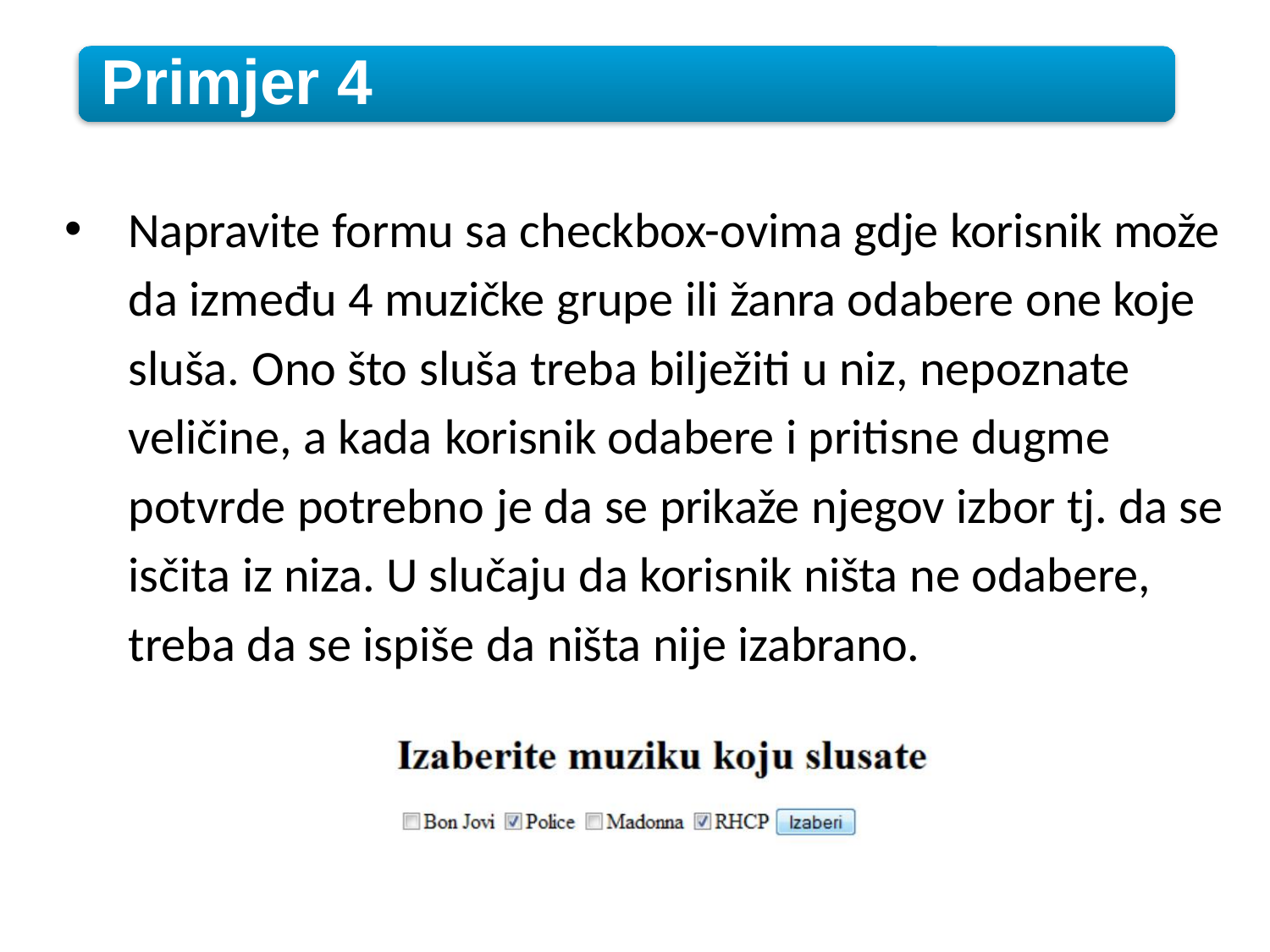

Primjer 4
Napravite formu sa checkbox-ovima gdje korisnik može da između 4 muzičke grupe ili žanra odabere one koje sluša. Ono što sluša treba bilježiti u niz, nepoznate veličine, a kada korisnik odabere i pritisne dugme potvrde potrebno je da se prikaže njegov izbor tj. da se isčita iz niza. U slučaju da korisnik ništa ne odabere, treba da se ispiše da ništa nije izabrano.

9